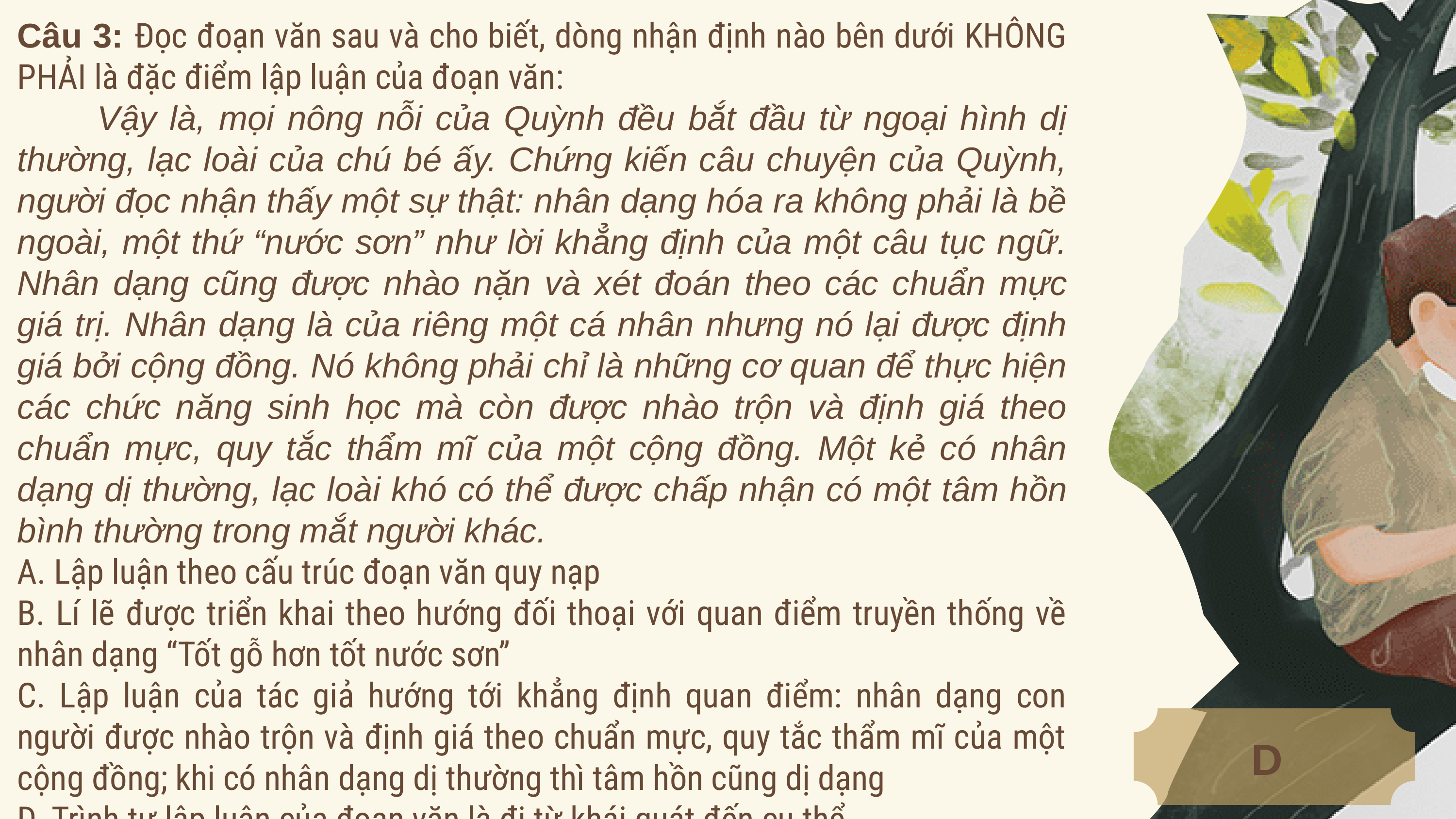

Câu 3: Đọc đoạn văn sau và cho biết, dòng nhận định nào bên dưới KHÔNG PHẢI là đặc điểm lập luận của đoạn văn:
       Vậy là, mọi nông nỗi của Quỳnh đều bắt đầu từ ngoại hình dị thường, lạc loài của chú bé ấy. Chứng kiến câu chuyện của Quỳnh, người đọc nhận thấy một sự thật: nhân dạng hóa ra không phải là bề ngoài, một thứ “nước sơn” như lời khẳng định của một câu tục ngữ. Nhân dạng cũng được nhào nặn và xét đoán theo các chuẩn mực giá trị. Nhân dạng là của riêng một cá nhân nhưng nó lại được định giá bởi cộng đồng. Nó không phải chỉ là những cơ quan để thực hiện các chức năng sinh học mà còn được nhào trộn và định giá theo chuẩn mực, quy tắc thẩm mĩ của một cộng đồng. Một kẻ có nhân dạng dị thường, lạc loài khó có thể được chấp nhận có một tâm hồn bình thường trong mắt người khác.
A. Lập luận theo cấu trúc đoạn văn quy nạp
B. Lí lẽ được triển khai theo hướng đối thoại với quan điểm truyền thống về nhân dạng “Tốt gỗ hơn tốt nước sơn”
C. Lập luận của tác giả hướng tới khẳng định quan điểm: nhân dạng con người được nhào trộn và định giá theo chuẩn mực, quy tắc thẩm mĩ của một cộng đồng; khi có nhân dạng dị thường thì tâm hồn cũng dị dạng
D. Trình tự lập luận của đoạn văn là đi từ khái quát đến cụ thể

D